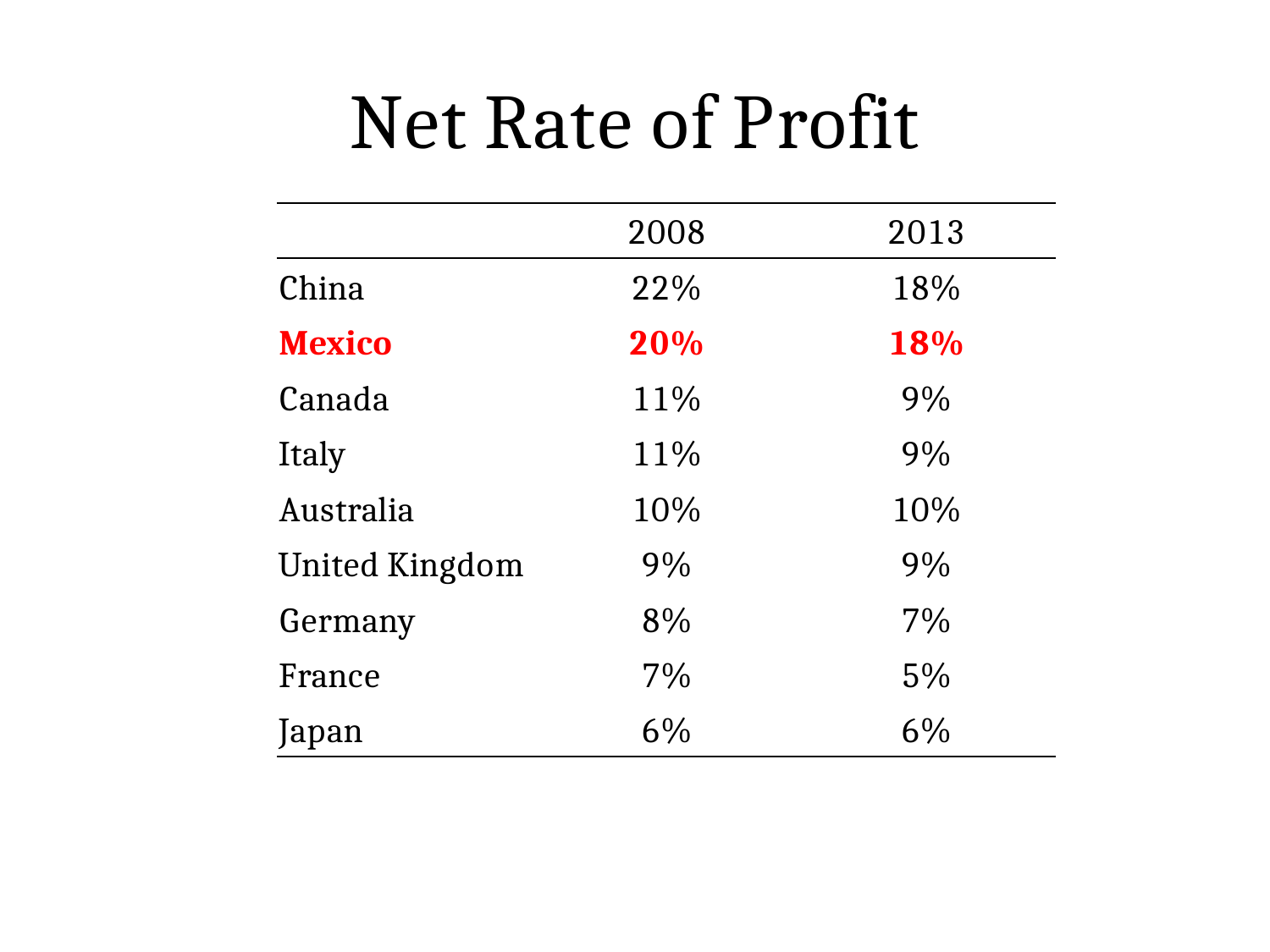

# Net Rate of Profit
|  | 2008 | 2013 |
| --- | --- | --- |
| China | 22% | 18% |
| Mexico | 20% | 18% |
| Canada | 11% | 9% |
| Italy | 11% | 9% |
| Australia | 10% | 10% |
| United Kingdom | 9% | 9% |
| Germany | 8% | 7% |
| France | 7% | 5% |
| Japan | 6% | 6% |